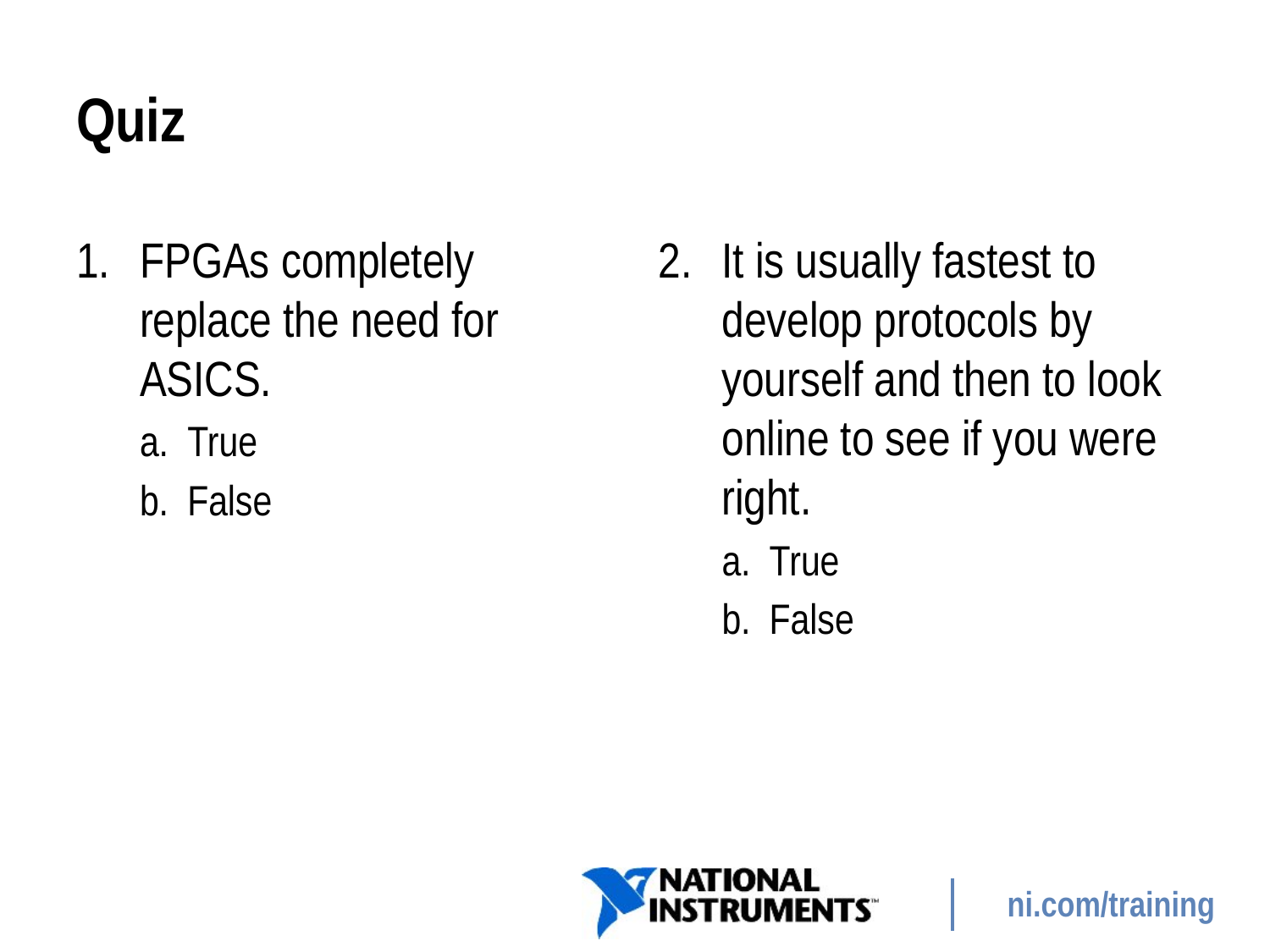

# Quiz
FPGAs completely replace the need for ASICS.
True
False
It is usually fastest to develop protocols by yourself and then to look online to see if you were right.
True
False